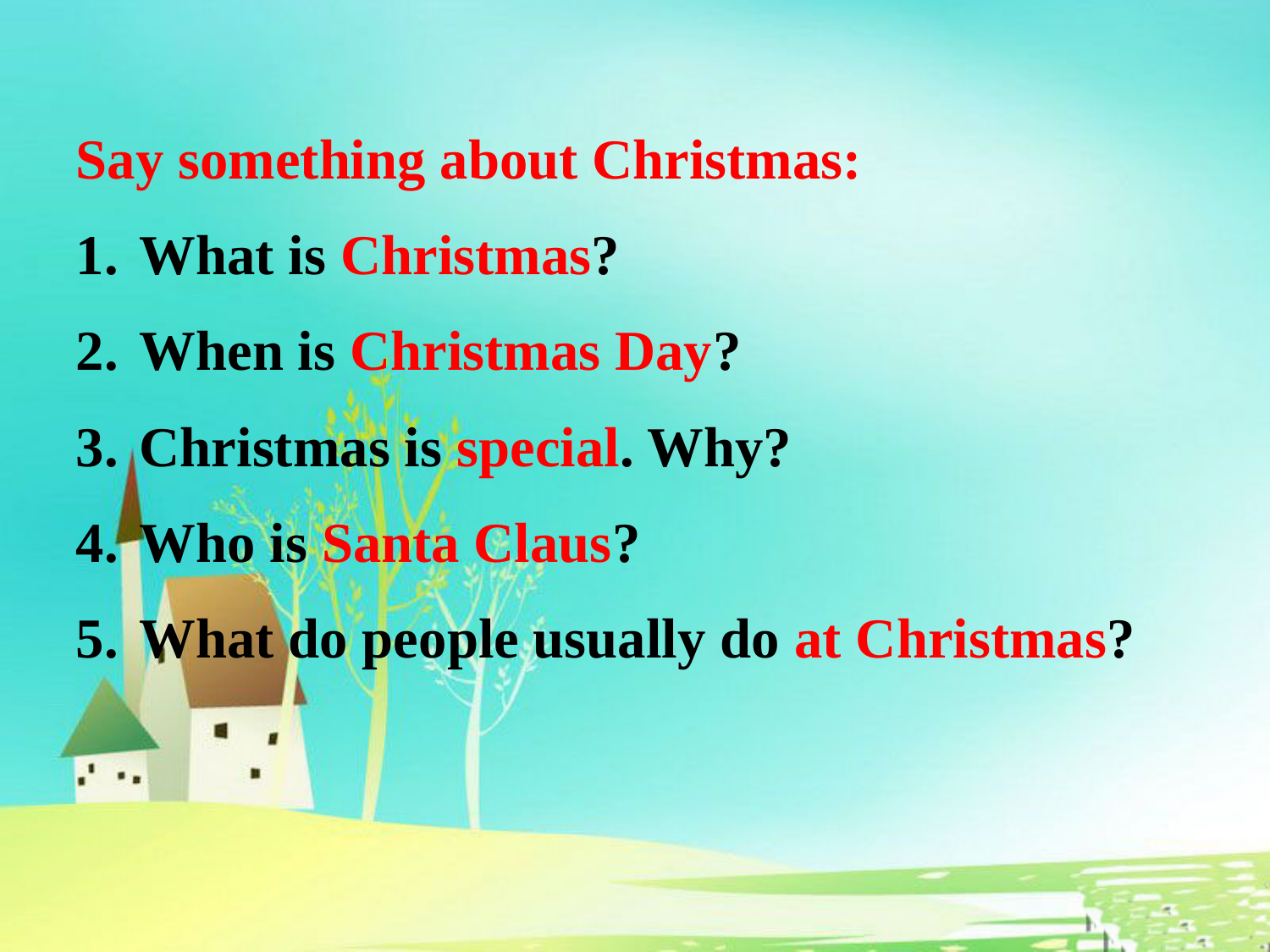

Say something about Christmas:
What is Christmas?
When is Christmas Day?
Christmas is special. Why?
Who is Santa Claus?
What do people usually do at Christmas?